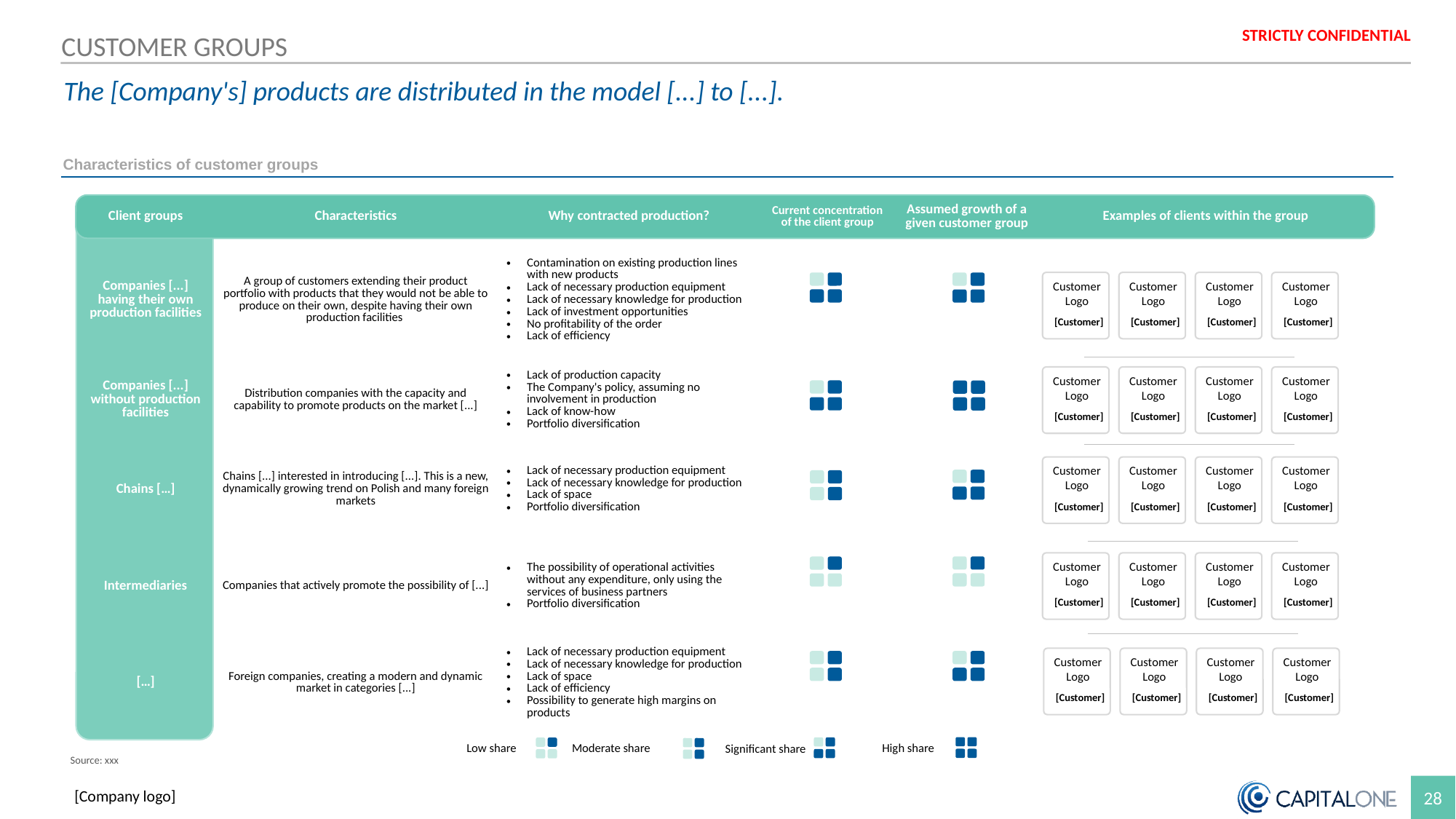

CUSTOMER GROUPS
The [Company's] products are distributed in the model [...] to [...].
Characteristics of customer groups

| Client groups | Characteristics | Why contracted production? | Current concentration of the client group | Assumed growth of a given customer group | Examples of clients within the group |
| --- | --- | --- | --- | --- | --- |
| Companies [...] having their own production facilities | A group of customers extending their product portfolio with products that they would not be able to produce on their own, despite having their own production facilities | Contamination on existing production lines with new products Lack of necessary production equipment Lack of necessary knowledge for production Lack of investment opportunities No profitability of the order Lack of efficiency |  |  |  |
| Companies [...] without production facilities | Distribution companies with the capacity and capability to promote products on the market [...] | Lack of production capacity The Company's policy, assuming no involvement in production Lack of know-how Portfolio diversification |  |  |  |
| Chains […] | Chains [...] interested in introducing [...]. This is a new, dynamically growing trend on Polish and many foreign markets | Lack of necessary production equipment Lack of necessary knowledge for production Lack of space Portfolio diversification |  |  |  |
| Intermediaries | Companies that actively promote the possibility of [...] | The possibility of operational activities without any expenditure, only using the services of business partners Portfolio diversification |  |  |  |
| […] | Foreign companies, creating a modern and dynamic market in categories [...] | Lack of necessary production equipment Lack of necessary knowledge for production Lack of space Lack of efficiency Possibility to generate high margins on products |  |  |  |

Customer Logo
[Customer]

Customer Logo
[Customer]

Customer Logo
[Customer]

Customer Logo
[Customer]

Customer Logo
[Customer]

Customer Logo
[Customer]

Customer Logo
[Customer]

Customer Logo
[Customer]

Customer Logo
[Customer]

Customer Logo
[Customer]

Customer Logo
[Customer]

Customer Logo
[Customer]

Customer Logo
[Customer]

Customer Logo
[Customer]

Customer Logo
[Customer]

Customer Logo
[Customer]

Customer Logo
[Customer]

Customer Logo
[Customer]

Customer Logo
[Customer]

Customer Logo
[Customer]

Low share
Moderate share
High share
Significant share

Source: xxx